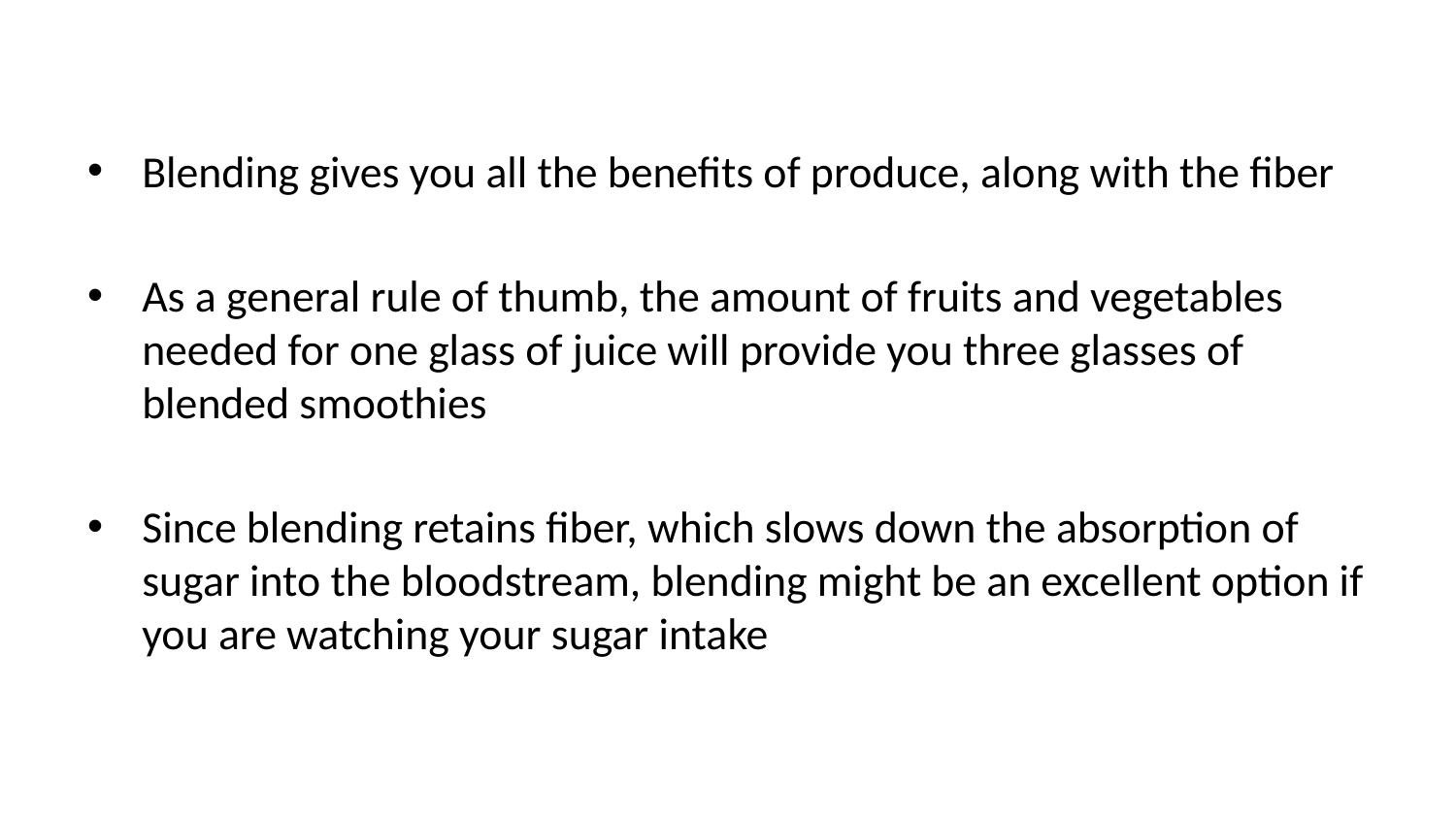

Blending gives you all the benefits of produce, along with the fiber

As a general rule of thumb, the amount of fruits and vegetables needed for one glass of juice will provide you three glasses of blended smoothies

Since blending retains fiber, which slows down the absorption of sugar into the bloodstream, blending might be an excellent option if you are watching your sugar intake